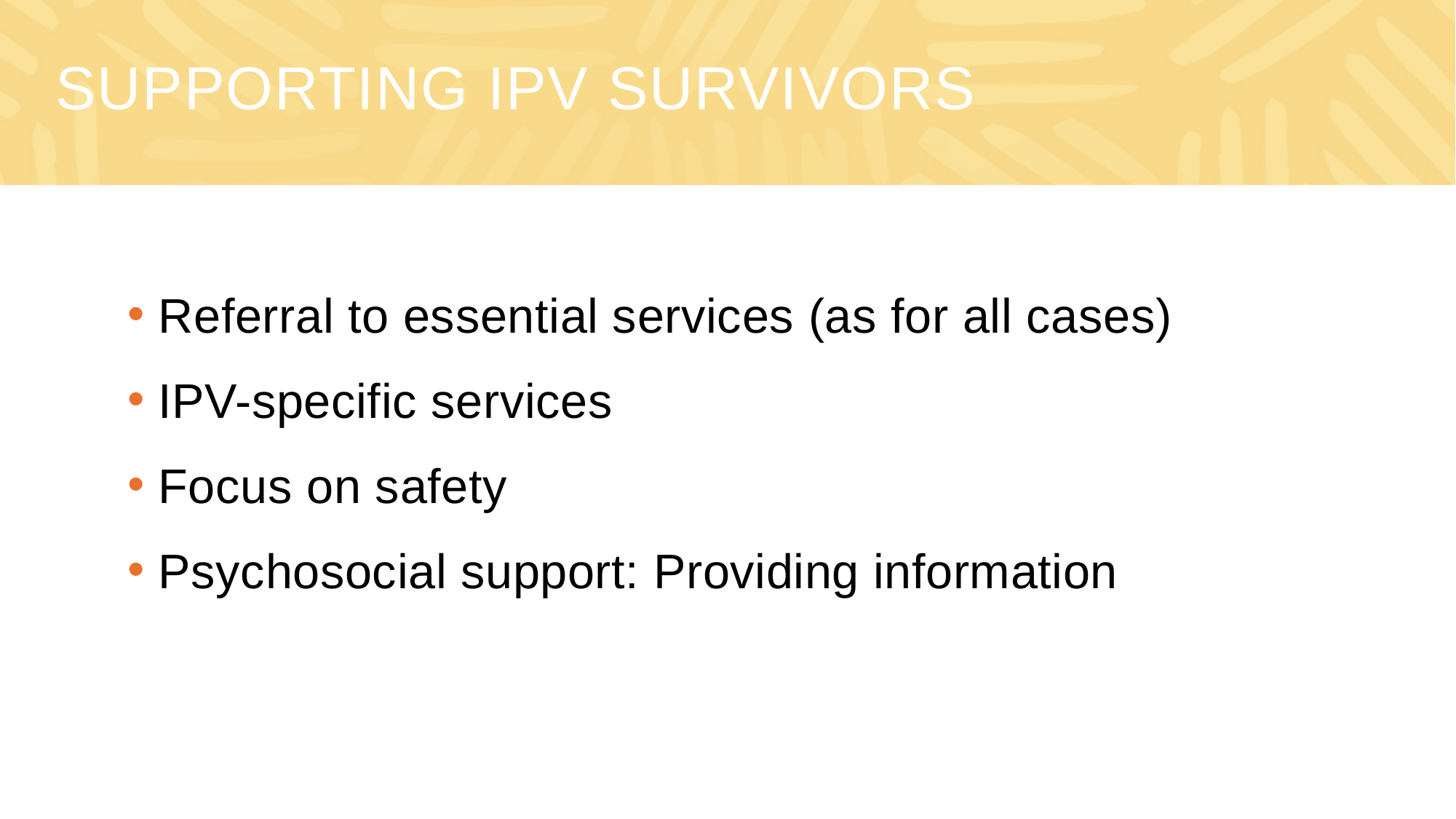

# Supporting ipv survivors
 Referral to essential services (as for all cases)
 IPV-specific services
 Focus on safety
 Psychosocial support: Providing information